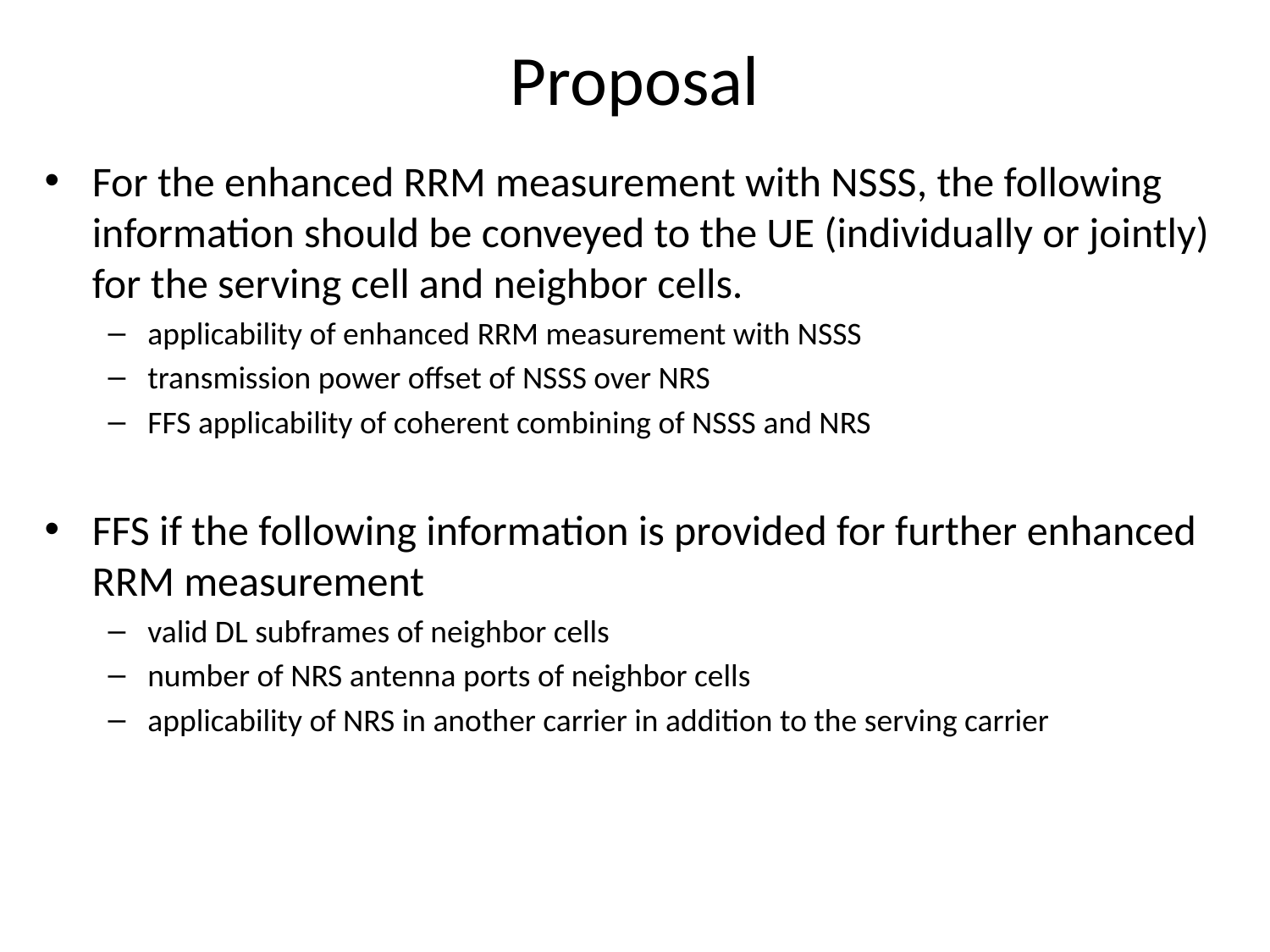

Proposal
For the enhanced RRM measurement with NSSS, the following information should be conveyed to the UE (individually or jointly) for the serving cell and neighbor cells.
applicability of enhanced RRM measurement with NSSS
transmission power offset of NSSS over NRS
FFS applicability of coherent combining of NSSS and NRS

FFS if the following information is provided for further enhanced RRM measurement
valid DL subframes of neighbor cells
number of NRS antenna ports of neighbor cells
applicability of NRS in another carrier in addition to the serving carrier